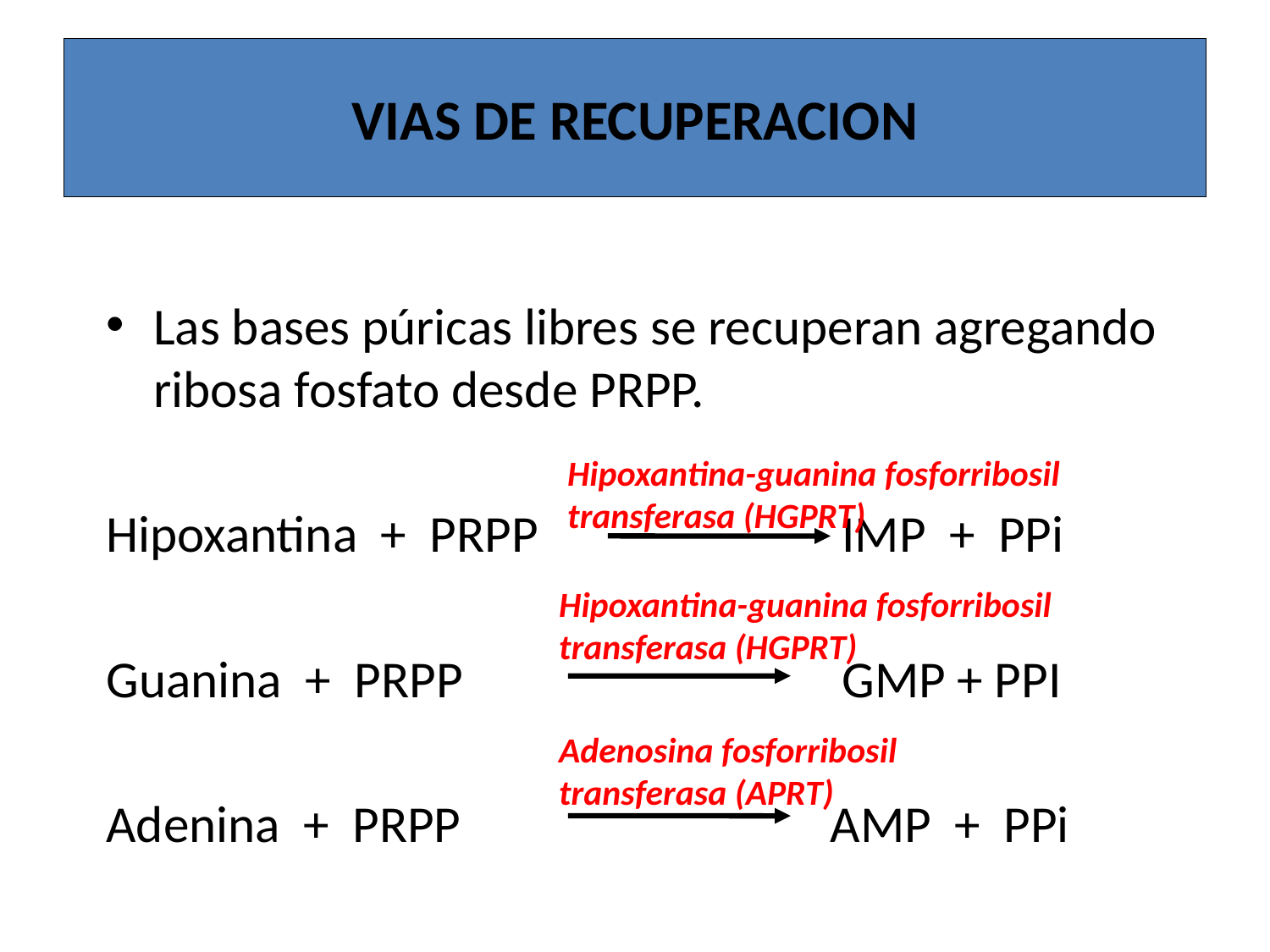

# VIAS DE RECUPERACION
Las bases púricas libres se recuperan agregando ribosa fosfato desde PRPP.

Hipoxantina  +  PRPP            		   IMP  +  PPi

Guanina  +  PRPP                		   GMP + PPI

Adenina  +  PRPP                		  AMP  +  PPi
Hipoxantina-guanina fosforribosil transferasa (HGPRT)

Hipoxantina-guanina fosforribosil transferasa (HGPRT)

Adenosina fosforribosil transferasa (APRT)